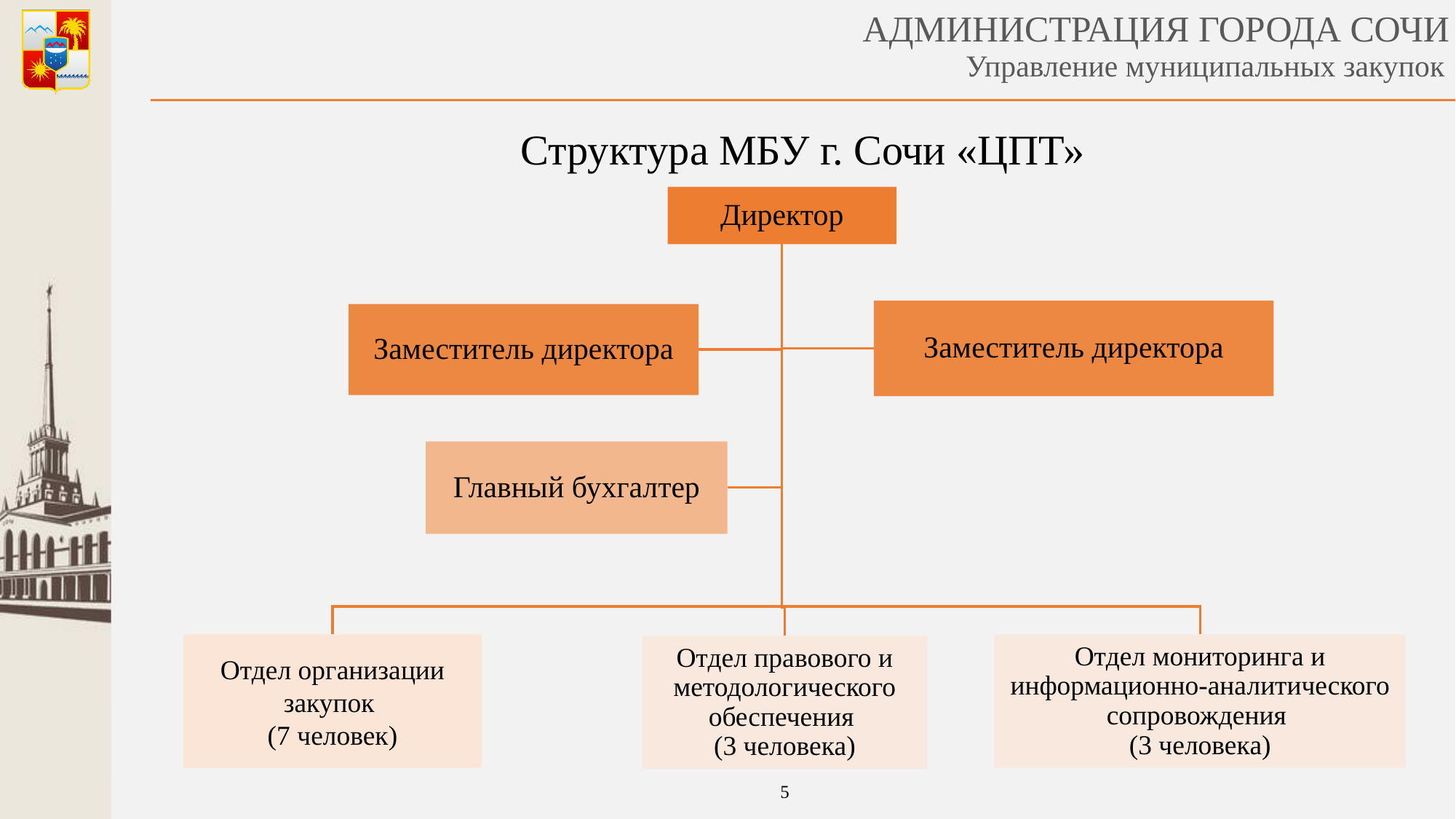

# Структура МБУ г. Сочи «ЦПТ»
Директор
Отдел организации закупок
(7 человек)
Отдел правового и методологического обеспечения
(3 человека)
Отдел мониторинга и информационно-аналитического сопровождения
(3 человека)
Заместитель директора
Заместитель директора
Главный бухгалтер
5